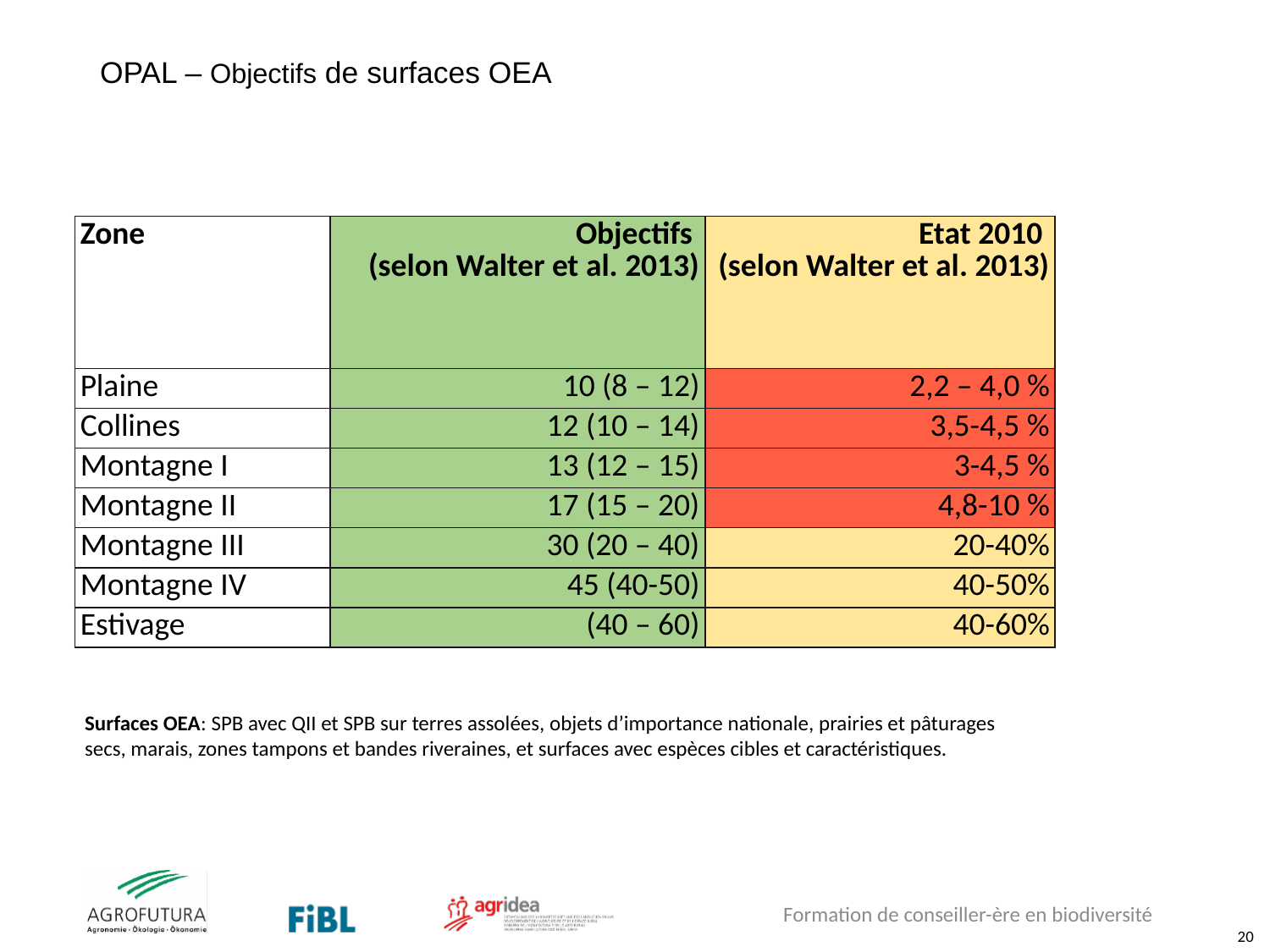

# OPAL – Objectifs de surfaces OEA
| Zone | Objectifs (selon Walter et al. 2013) | Etat 2010 (selon Walter et al. 2013) |
| --- | --- | --- |
| Plaine | 10 (8 – 12) | 2,2 – 4,0 % |
| Collines | 12 (10 – 14) | 3,5-4,5 % |
| Montagne I | 13 (12 – 15) | 3-4,5 % |
| Montagne II | 17 (15 – 20) | 4,8-10 % |
| Montagne III | 30 (20 – 40) | 20-40% |
| Montagne IV | 45 (40-50) | 40-50% |
| Estivage | (40 – 60) | 40-60% |
Surfaces OEA: SPB avec QII et SPB sur terres assolées, objets d’importance nationale, prairies et pâturages secs, marais, zones tampons et bandes riveraines, et surfaces avec espèces cibles et caractéristiques.
Formation de conseiller-ère en biodiversité